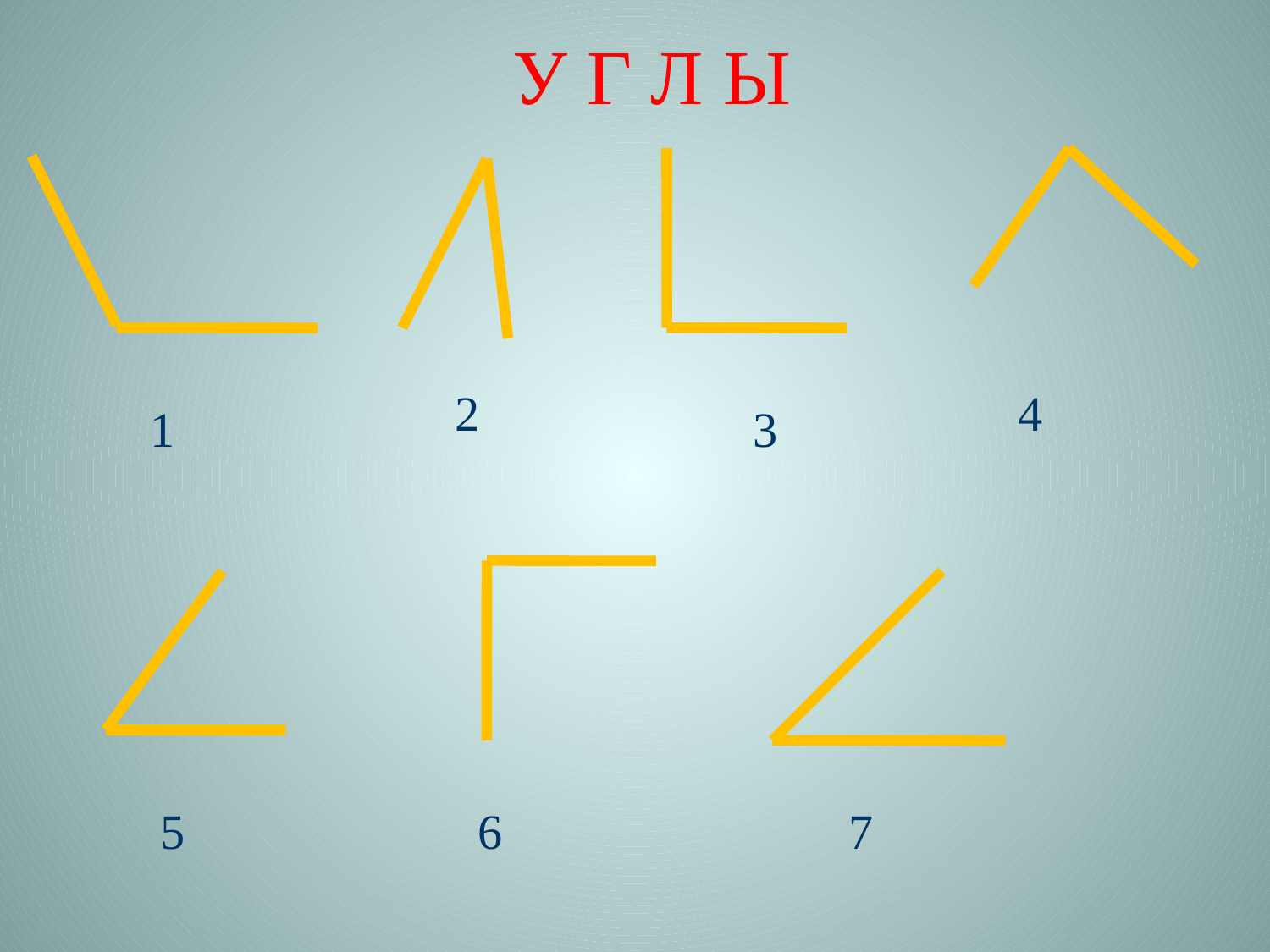

У Г Л Ы

4
2
1
3

5
6
7